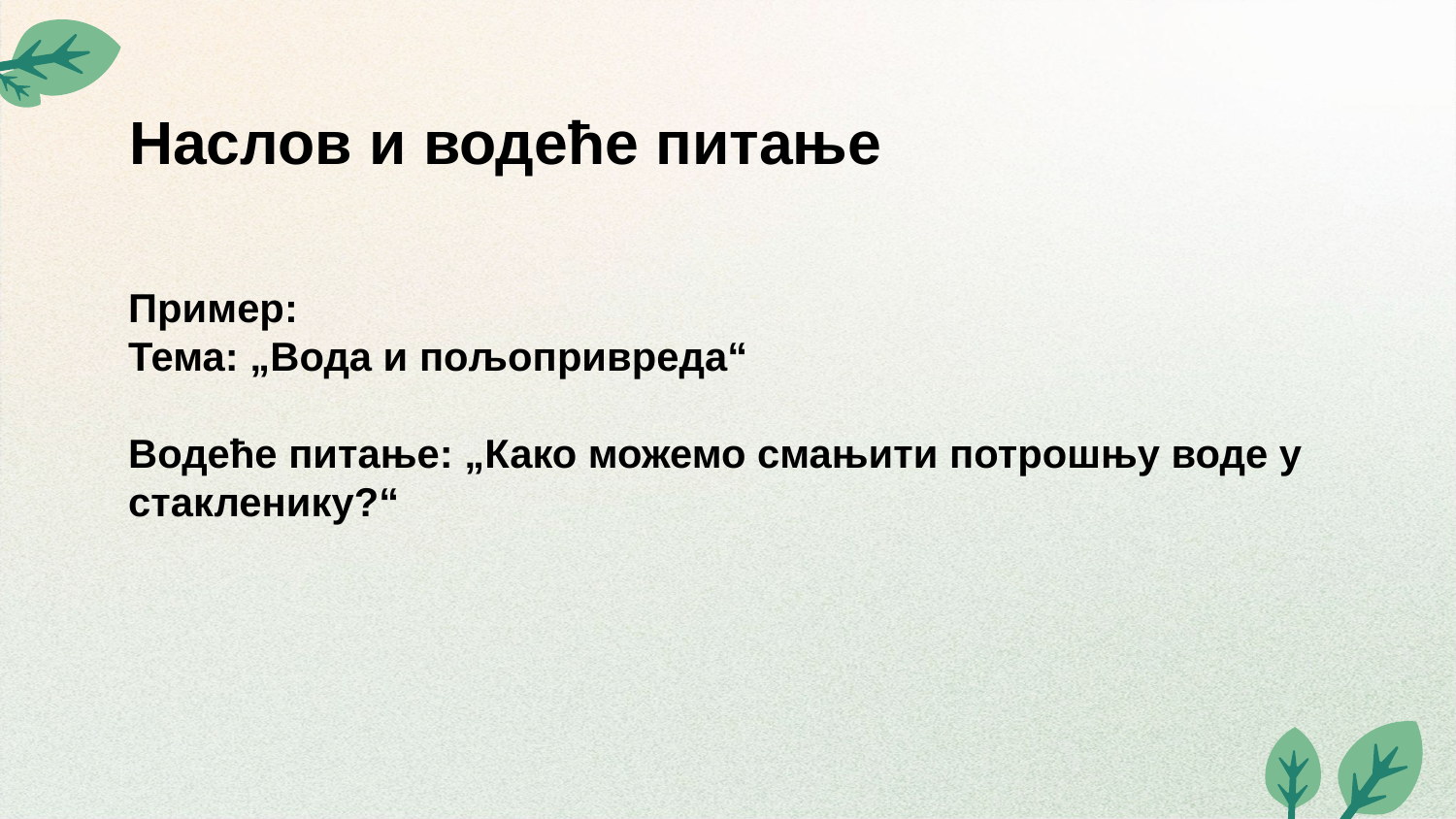

# Наслов и водеће питање
Пример:
Тема: „Вода и пољопривреда“

Водеће питање: „Како можемо смањити потрошњу воде у стакленику?“